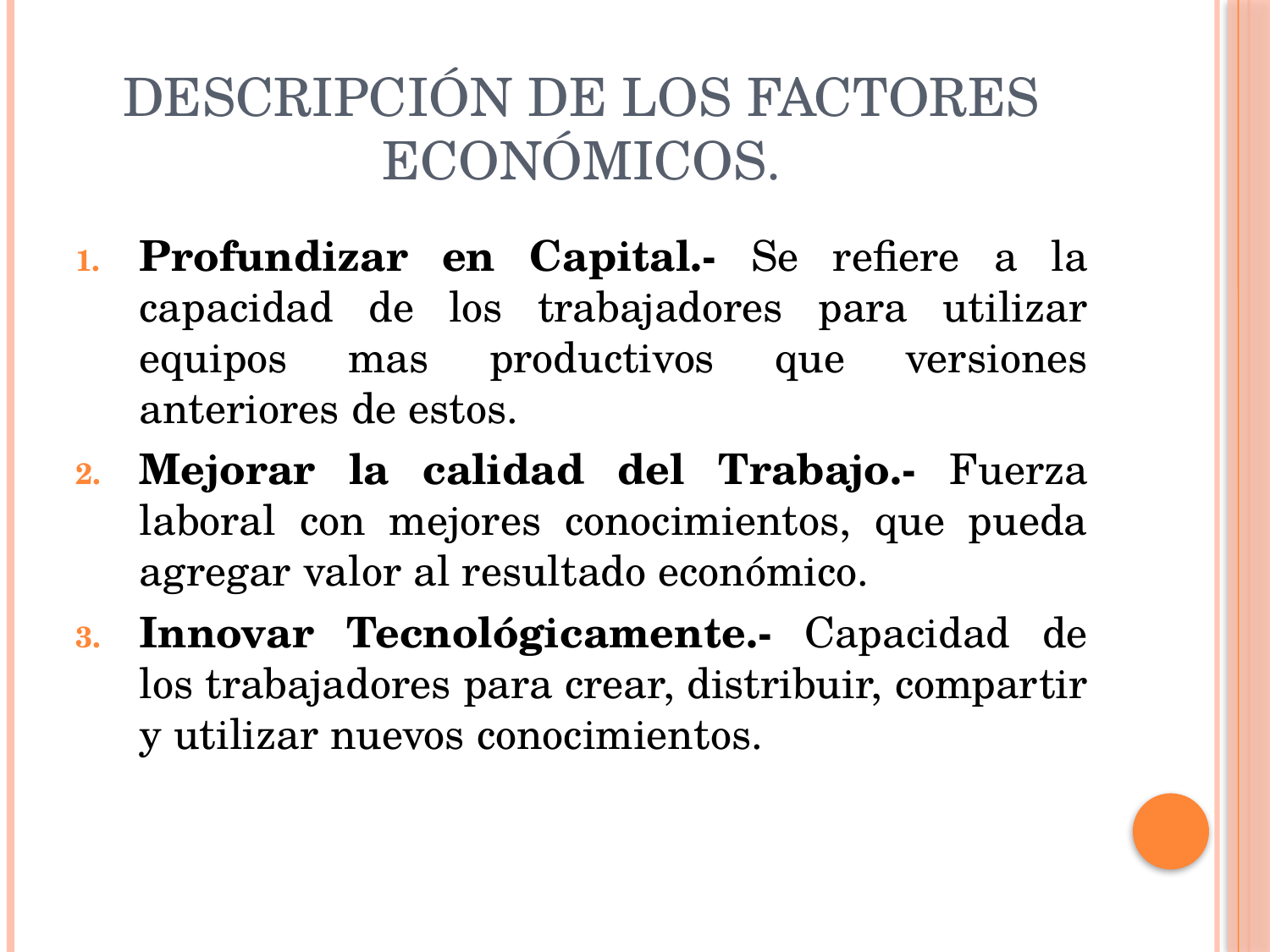

# Descripción de los Factores Económicos.
Profundizar en Capital.- Se refiere a la capacidad de los trabajadores para utilizar equipos mas productivos que versiones anteriores de estos.
Mejorar la calidad del Trabajo.- Fuerza laboral con mejores conocimientos, que pueda agregar valor al resultado económico.
Innovar Tecnológicamente.- Capacidad de los trabajadores para crear, distribuir, compartir y utilizar nuevos conocimientos.